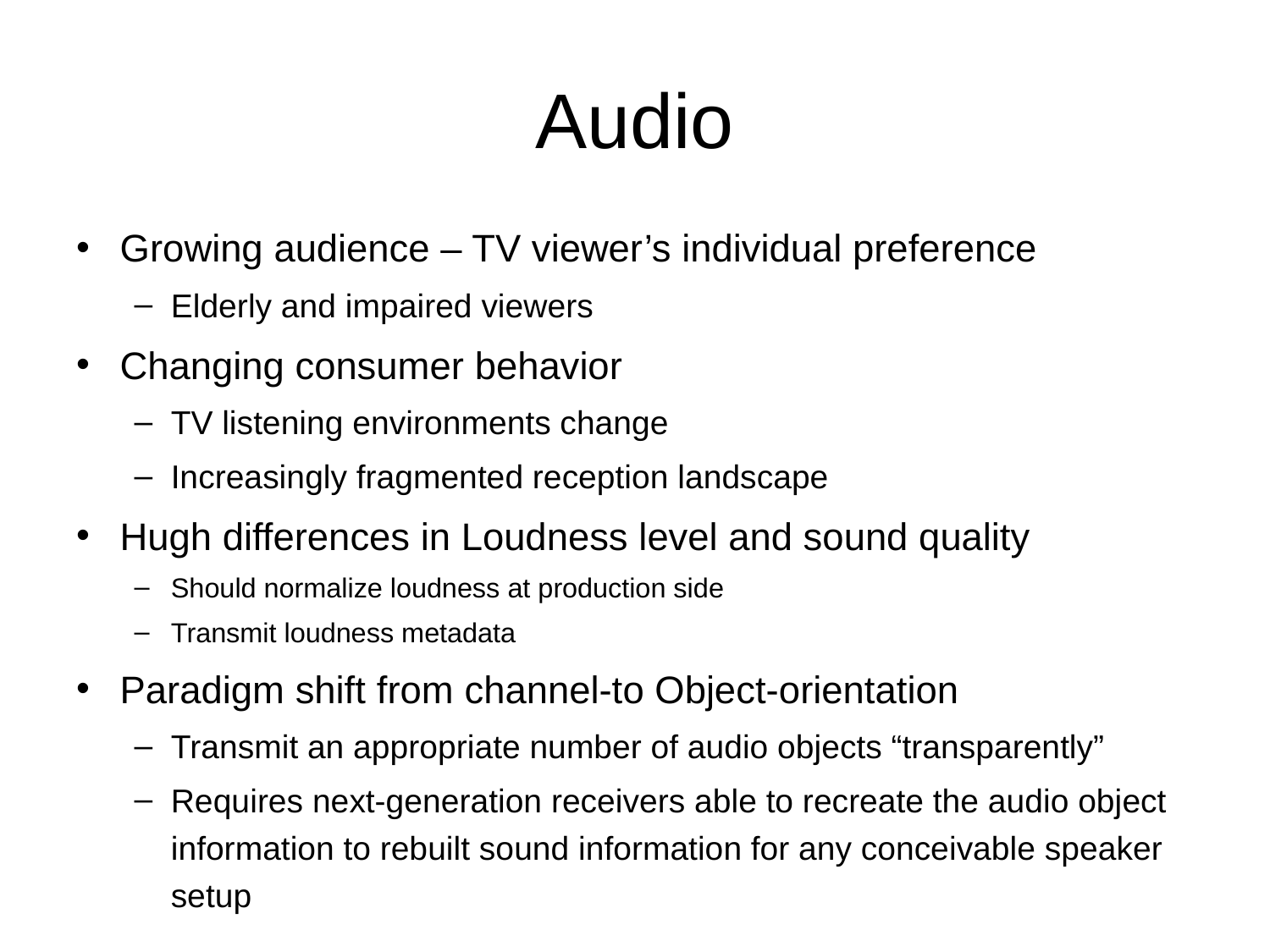

# Audio
Growing audience – TV viewer’s individual preference
Elderly and impaired viewers
Changing consumer behavior
TV listening environments change
Increasingly fragmented reception landscape
Hugh differences in Loudness level and sound quality
Should normalize loudness at production side
Transmit loudness metadata
Paradigm shift from channel-to Object-orientation
Transmit an appropriate number of audio objects “transparently”
Requires next-generation receivers able to recreate the audio object information to rebuilt sound information for any conceivable speaker setup